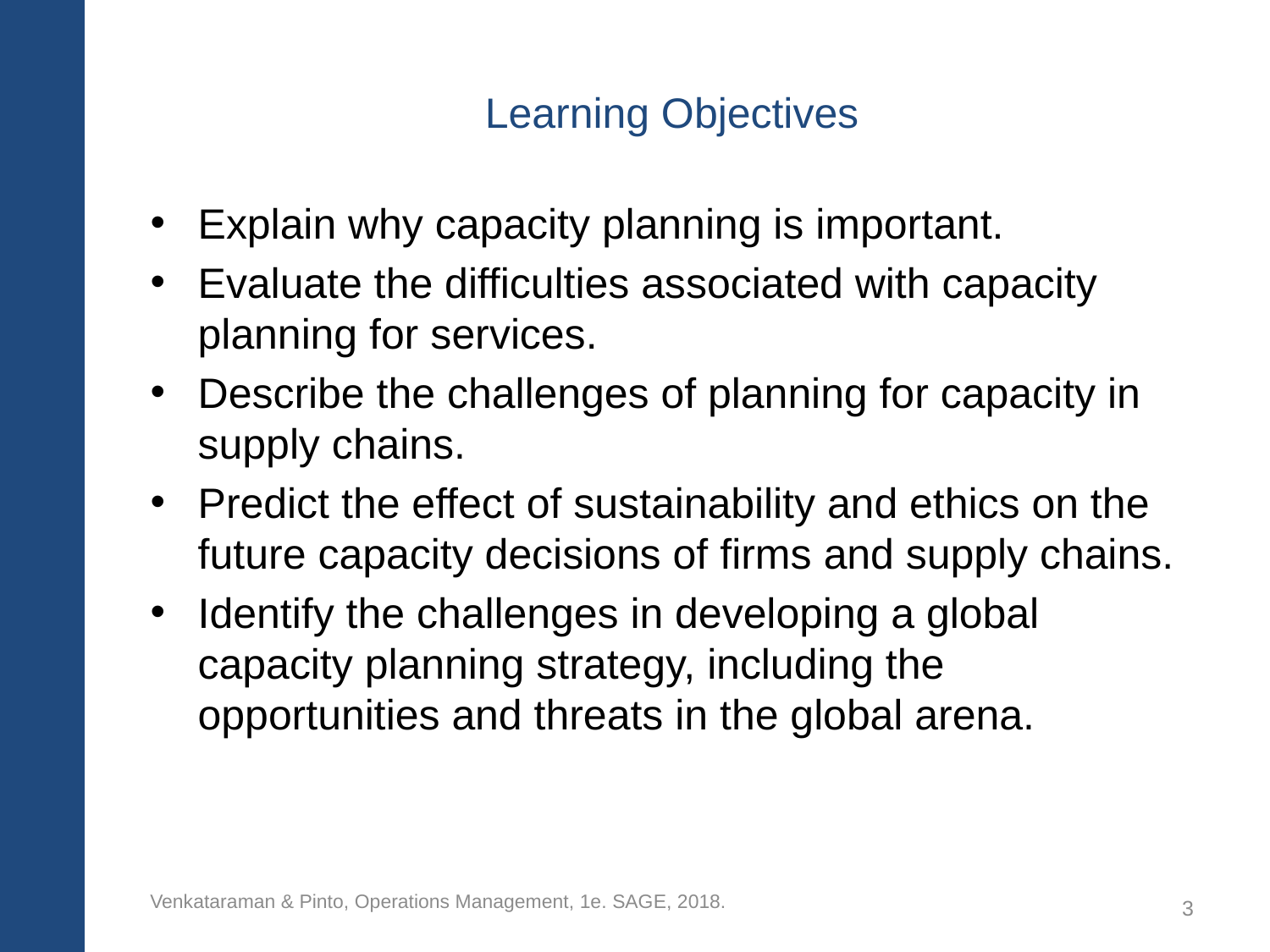

# Learning Objectives
Explain why capacity planning is important.
Evaluate the difficulties associated with capacity planning for services.
Describe the challenges of planning for capacity in supply chains.
Predict the effect of sustainability and ethics on the future capacity decisions of firms and supply chains.
Identify the challenges in developing a global capacity planning strategy, including the opportunities and threats in the global arena.
Venkataraman & Pinto, Operations Management, 1e. SAGE, 2018.
3